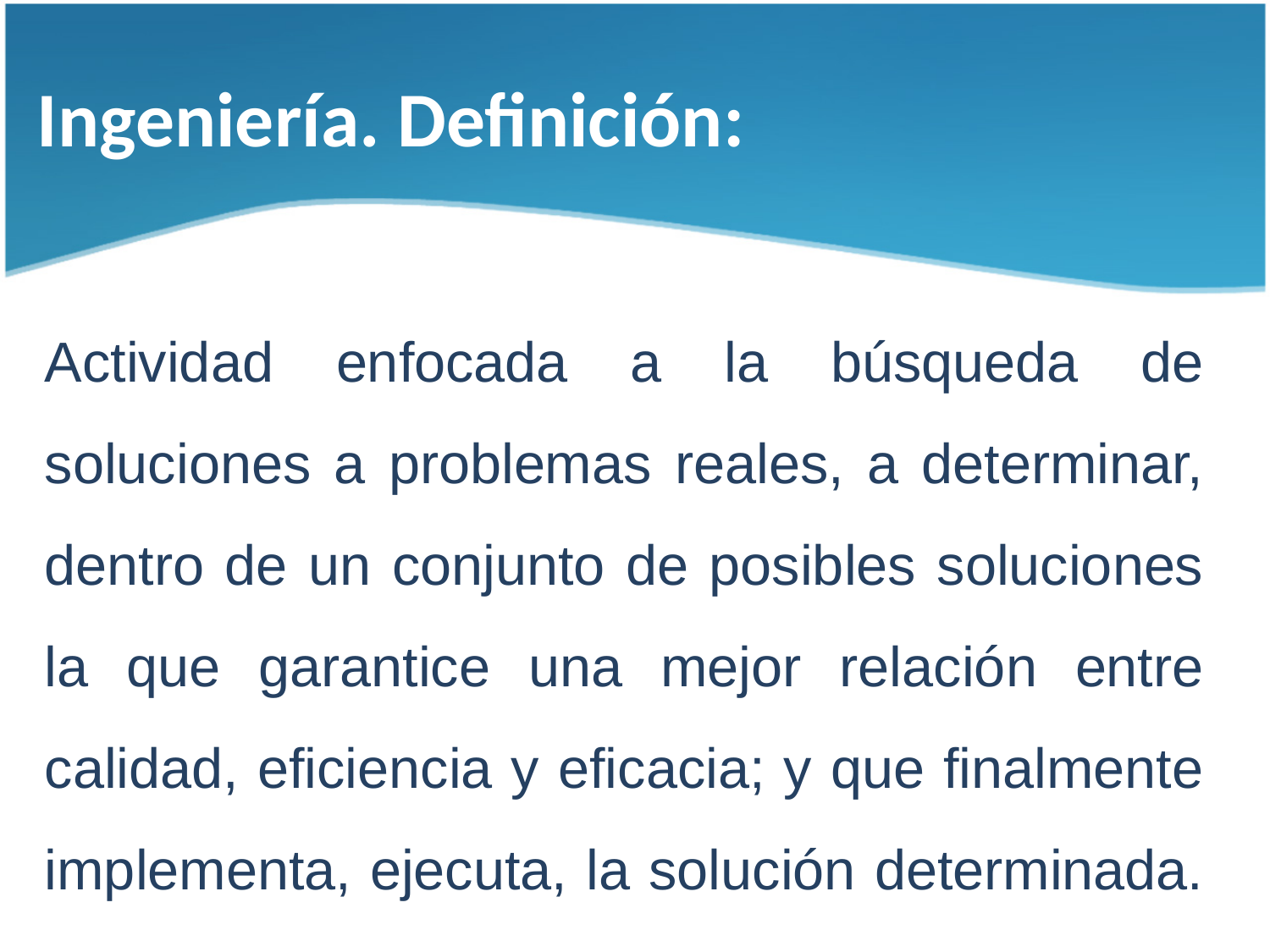

Ingeniería. Definición:
Actividad enfocada a la búsqueda de soluciones a problemas reales, a determinar, dentro de un conjunto de posibles soluciones la que garantice una mejor relación entre calidad, eficiencia y eficacia; y que finalmente implementa, ejecuta, la solución determinada.